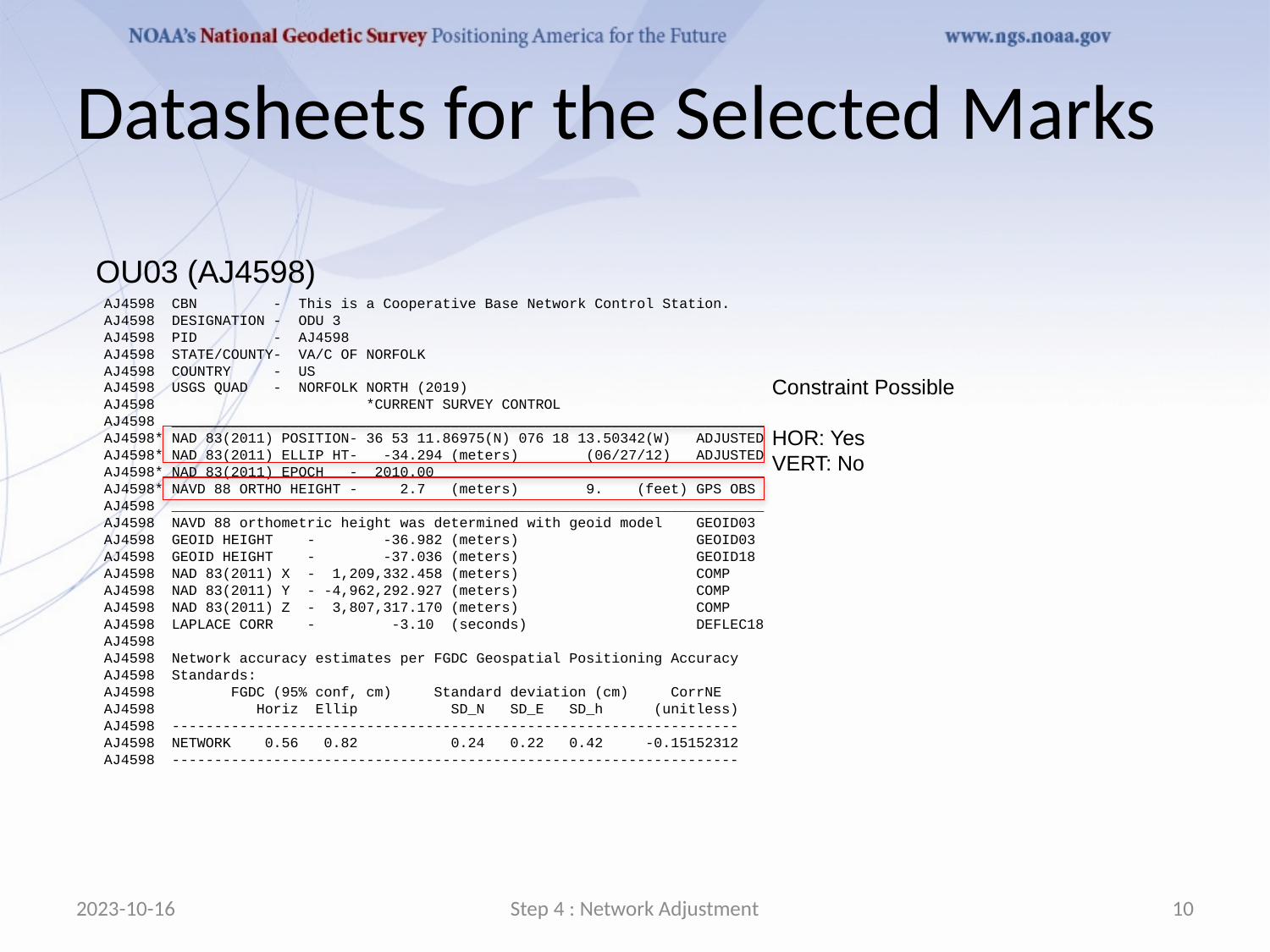

# Datasheets for the Selected Marks
OU03 (AJ4598)
 AJ4598  CBN         -  This is a Cooperative Base Network Control Station.
 AJ4598  DESIGNATION -  ODU 3
 AJ4598  PID         -  AJ4598
 AJ4598  STATE/COUNTY-  VA/C OF NORFOLK
 AJ4598  COUNTRY     -  US
 AJ4598  USGS QUAD   -  NORFOLK NORTH (2019)
 AJ4598                         *CURRENT SURVEY CONTROL
 AJ4598  ______________________________________________________________________
 AJ4598* NAD 83(2011) POSITION- 36 53 11.86975(N) 076 18 13.50342(W)   ADJUSTED
 AJ4598* NAD 83(2011) ELLIP HT-   -34.294 (meters)        (06/27/12)   ADJUSTED
 AJ4598* NAD 83(2011) EPOCH   -  2010.00
 AJ4598* NAVD 88 ORTHO HEIGHT -     2.7   (meters)        9.    (feet) GPS OBS
 AJ4598  ______________________________________________________________________
 AJ4598  NAVD 88 orthometric height was determined with geoid model    GEOID03
 AJ4598  GEOID HEIGHT    -        -36.982 (meters)                     GEOID03
 AJ4598  GEOID HEIGHT    -        -37.036 (meters)                     GEOID18
 AJ4598  NAD 83(2011) X  -  1,209,332.458 (meters)                     COMP
 AJ4598  NAD 83(2011) Y  - -4,962,292.927 (meters)                     COMP
 AJ4598  NAD 83(2011) Z  -  3,807,317.170 (meters)                     COMP
 AJ4598  LAPLACE CORR    -         -3.10  (seconds)                    DEFLEC18
 AJ4598
 AJ4598  Network accuracy estimates per FGDC Geospatial Positioning Accuracy
 AJ4598  Standards:
 AJ4598         FGDC (95% conf, cm)     Standard deviation (cm)     CorrNE
 AJ4598            Horiz  Ellip           SD_N   SD_E   SD_h      (unitless)
 AJ4598  -------------------------------------------------------------------
 AJ4598  NETWORK    0.56   0.82           0.24   0.22   0.42     -0.15152312
 AJ4598  -------------------------------------------------------------------
Constraint Possible

HOR: Yes
VERT: No

2023-10-16
Step 4 : Network Adjustment
10